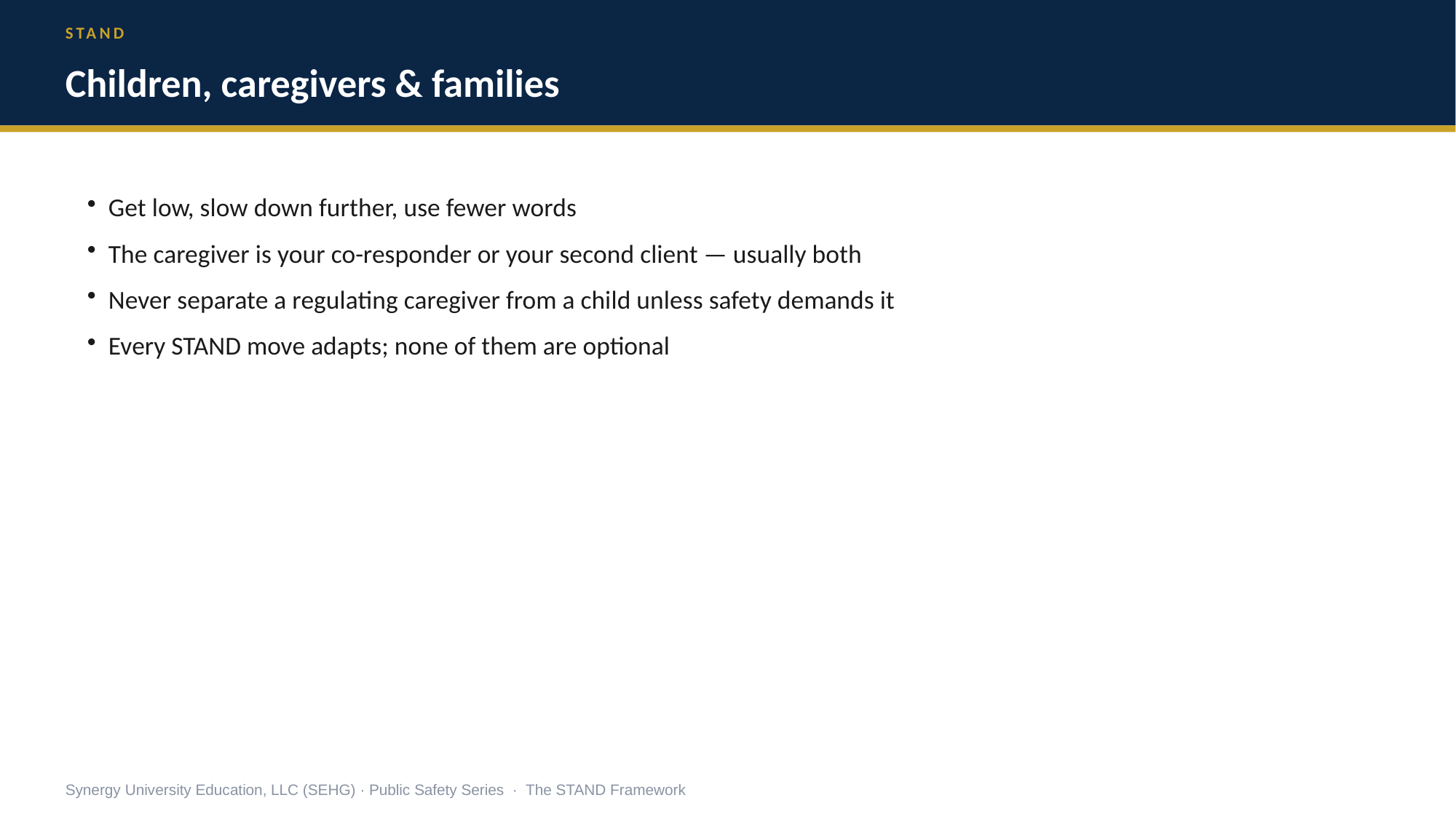

STAND
Children, caregivers & families

Get low, slow down further, use fewer words
The caregiver is your co-responder or your second client — usually both
Never separate a regulating caregiver from a child unless safety demands it
Every STAND move adapts; none of them are optional
Synergy University Education, LLC (SEHG) · Public Safety Series  ·  The STAND Framework